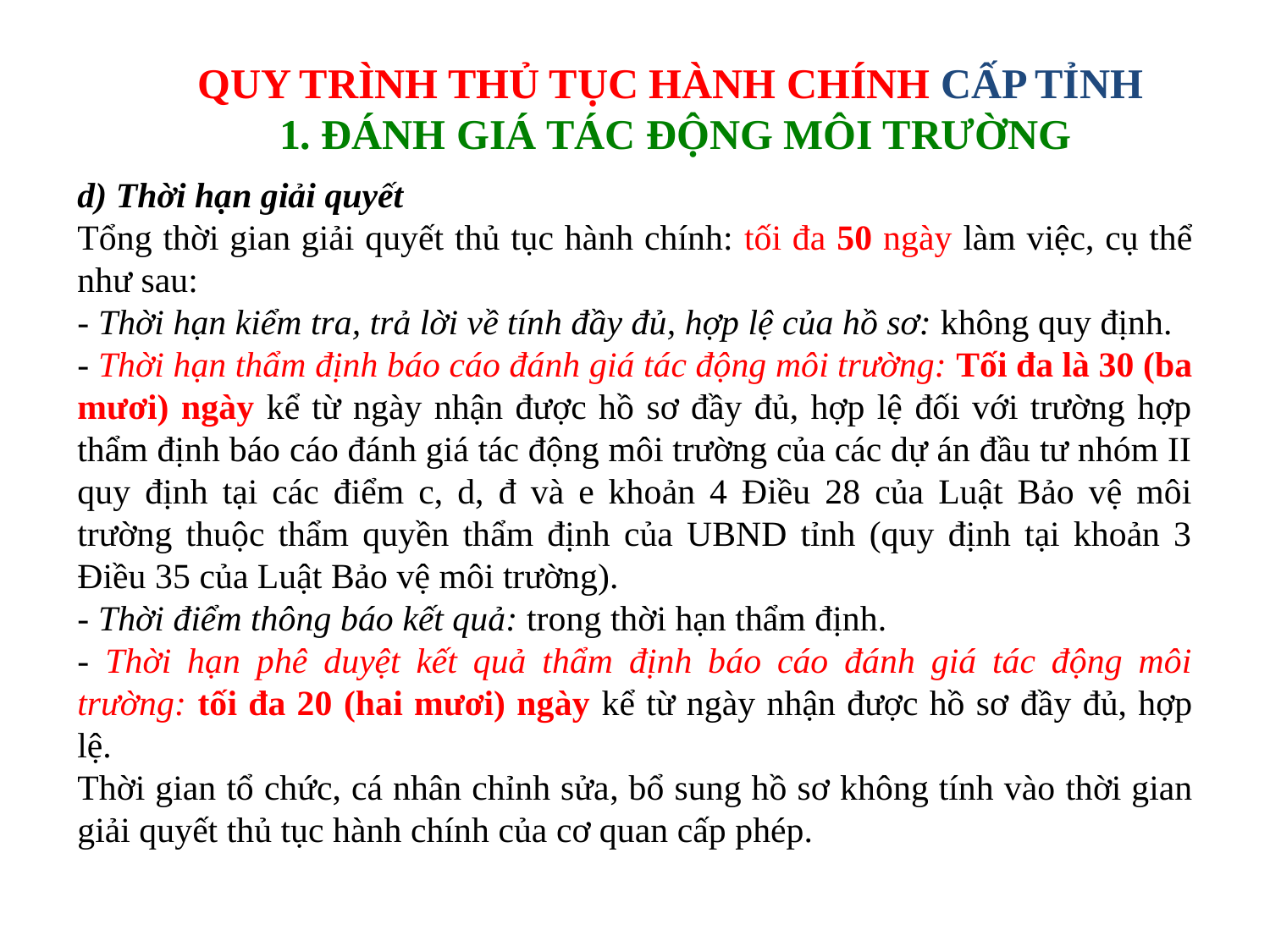

QUY TRÌNH THỦ TỤC HÀNH CHÍNH CẤP TỈNH
1. ĐÁNH GIÁ TÁC ĐỘNG MÔI TRƯỜNG
d) Thời hạn giải quyết
Tổng thời gian giải quyết thủ tục hành chính: tối đa 50 ngày làm việc, cụ thể như sau:
- Thời hạn kiểm tra, trả lời về tính đầy đủ, hợp lệ của hồ sơ: không quy định.
- Thời hạn thẩm định báo cáo đánh giá tác động môi trường: Tối đa là 30 (ba mươi) ngày kể từ ngày nhận được hồ sơ đầy đủ, hợp lệ đối với trường hợp thẩm định báo cáo đánh giá tác động môi trường của các dự án đầu tư nhóm II quy định tại các điểm c, d, đ và e khoản 4 Điều 28 của Luật Bảo vệ môi trường thuộc thẩm quyền thẩm định của UBND tỉnh (quy định tại khoản 3 Điều 35 của Luật Bảo vệ môi trường).
- Thời điểm thông báo kết quả: trong thời hạn thẩm định.
- Thời hạn phê duyệt kết quả thẩm định báo cáo đánh giá tác động môi trường: tối đa 20 (hai mươi) ngày kể từ ngày nhận được hồ sơ đầy đủ, hợp lệ.
Thời gian tổ chức, cá nhân chỉnh sửa, bổ sung hồ sơ không tính vào thời gian giải quyết thủ tục hành chính của cơ quan cấp phép.